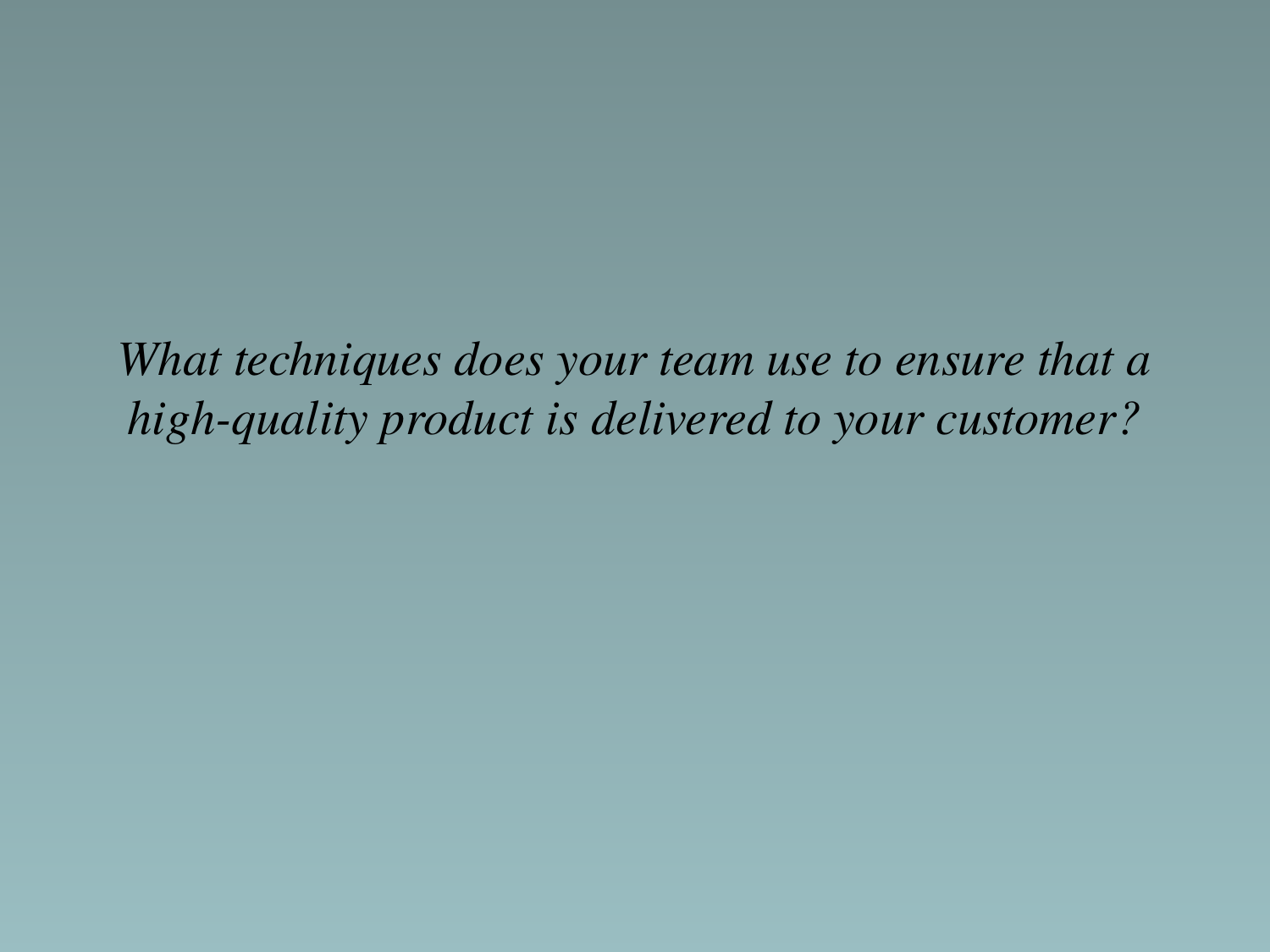

What techniques does your team use to ensure that a high-quality product is delivered to your customer?